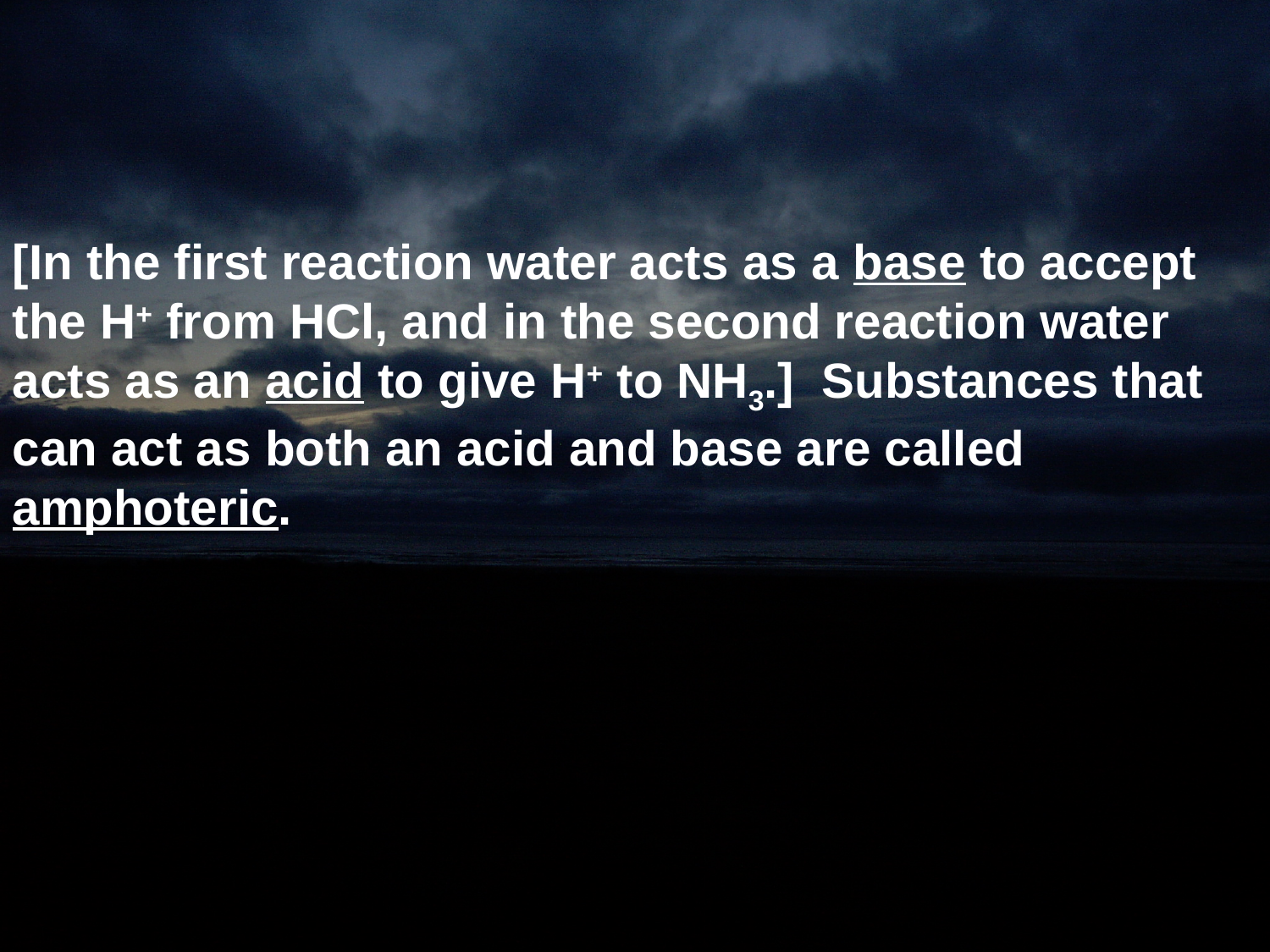

[In the first reaction water acts as a base to accept the H+ from HCl, and in the second reaction water acts as an acid to give H+ to NH3.]  Substances that can act as both an acid and base are called amphoteric.